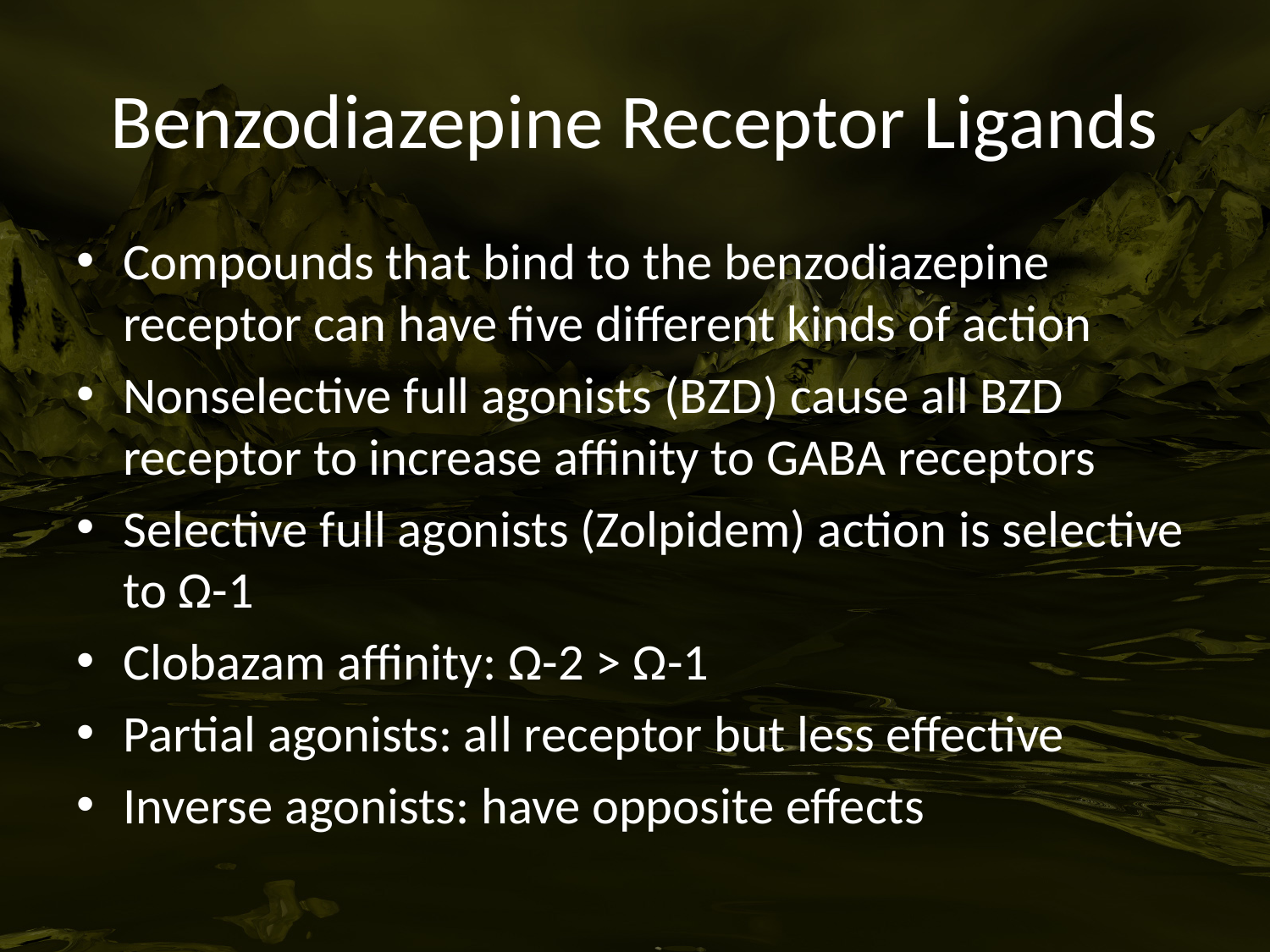

# Benzodiazepine Receptor Ligands
Compounds that bind to the benzodiazepine receptor can have five different kinds of action
Nonselective full agonists (BZD) cause all BZD receptor to increase affinity to GABA receptors
Selective full agonists (Zolpidem) action is selective to Ω-1
Clobazam affinity: Ω-2 > Ω-1
Partial agonists: all receptor but less effective
Inverse agonists: have opposite effects